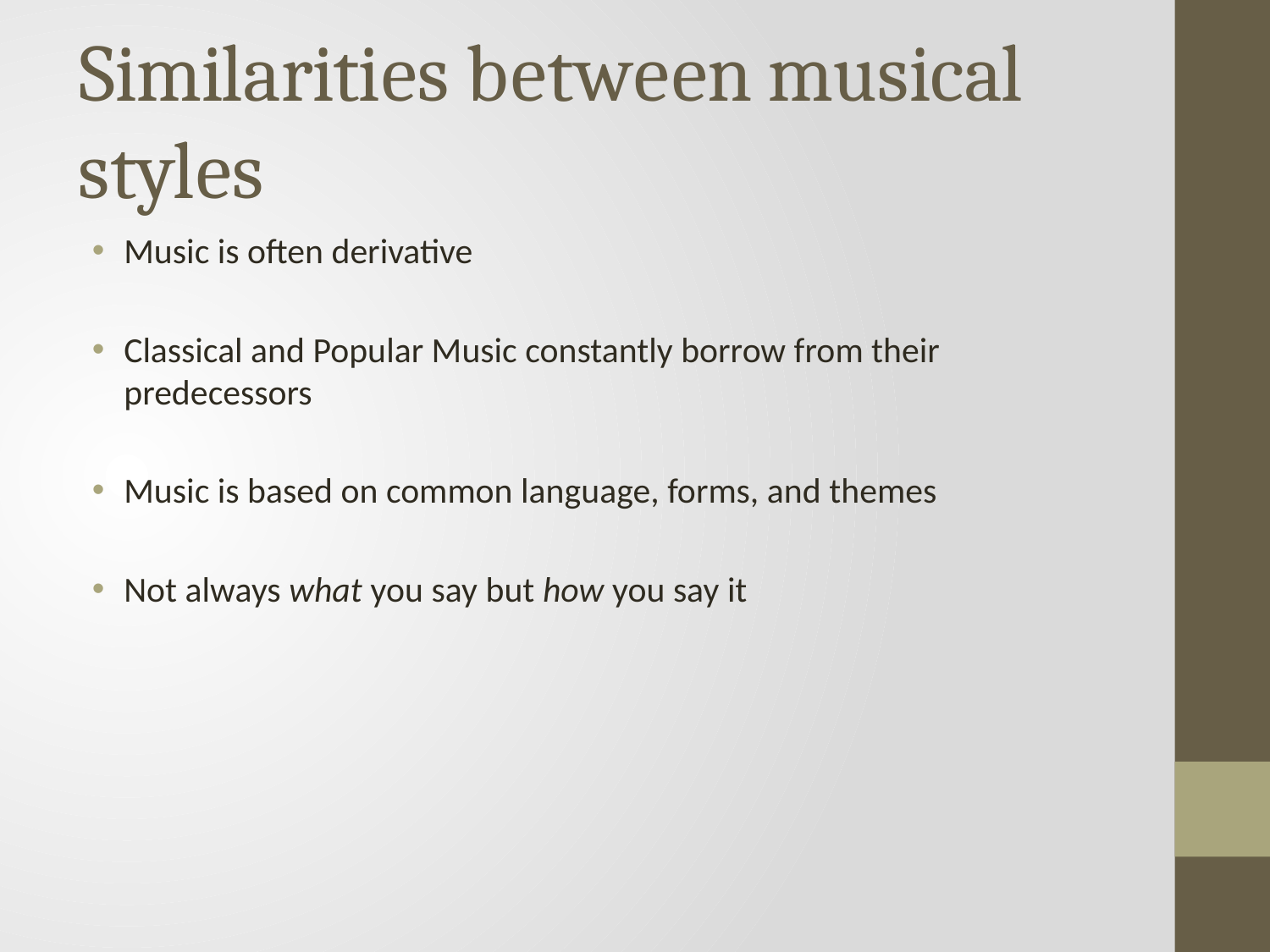

# Similarities between musical styles
Music is often derivative

Classical and Popular Music constantly borrow from their predecessors

Music is based on common language, forms, and themes

Not always what you say but how you say it